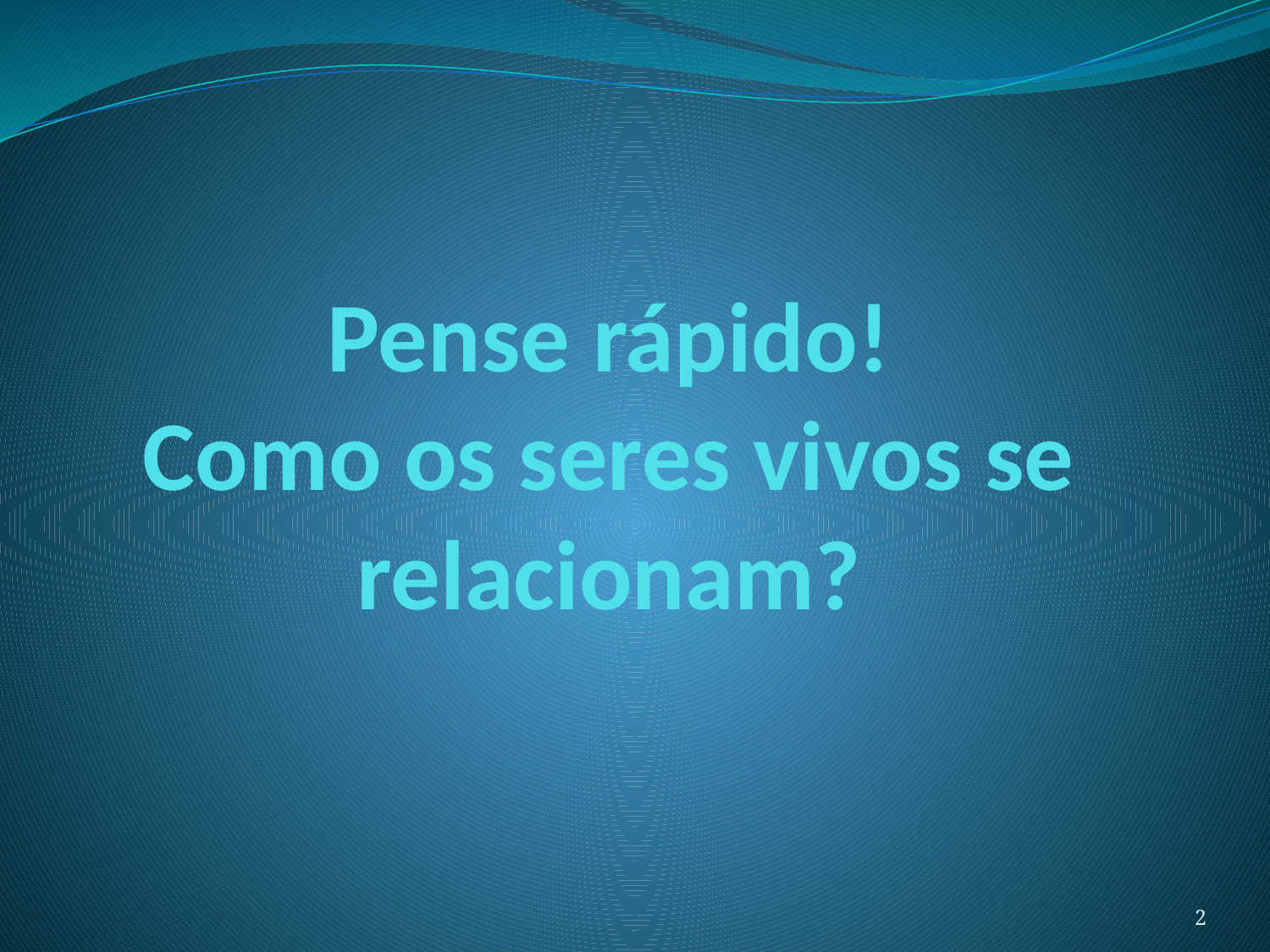

# Pense rápido! Como os seres vivos se relacionam?
2